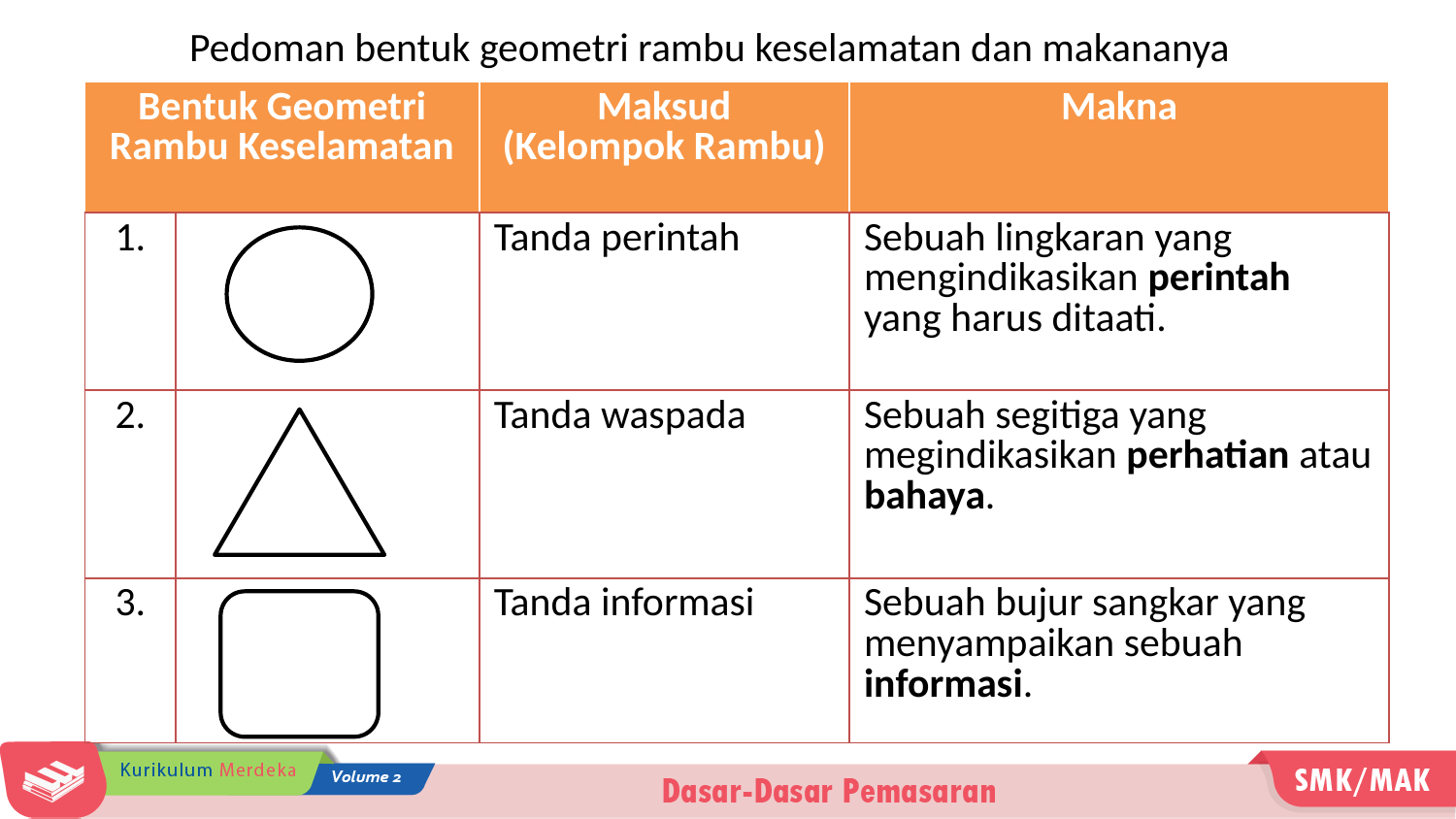

Pedoman bentuk geometri rambu keselamatan dan makananya
| Bentuk Geometri Rambu Keselamatan |  | Maksud (Kelompok Rambu) | Makna |
| --- | --- | --- | --- |
| 1. |  | Tanda perintah | Sebuah lingkaran yang mengindikasikan perintah yang harus ditaati. |
| 2. |  | Tanda waspada | Sebuah segitiga yang megindikasikan perhatian atau bahaya. |
| 3. |  | Tanda informasi | Sebuah bujur sangkar yang menyampaikan sebuah informasi. |